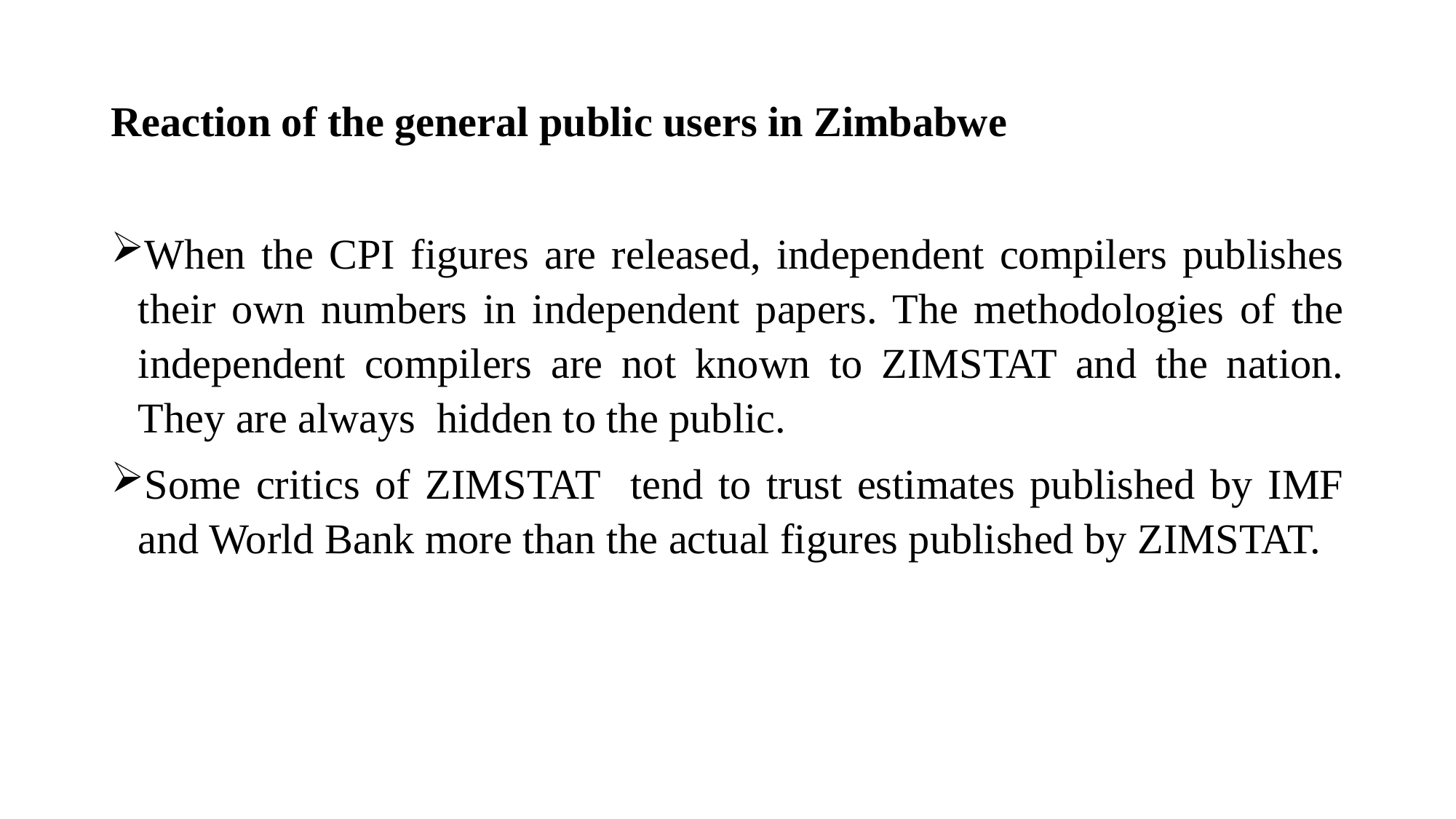

# Reaction of the general public users in Zimbabwe
When the CPI figures are released, independent compilers publishes their own numbers in independent papers. The methodologies of the independent compilers are not known to ZIMSTAT and the nation. They are always  hidden to the public.
Some critics of ZIMSTAT  tend to trust estimates published by IMF and World Bank more than the actual figures published by ZIMSTAT.